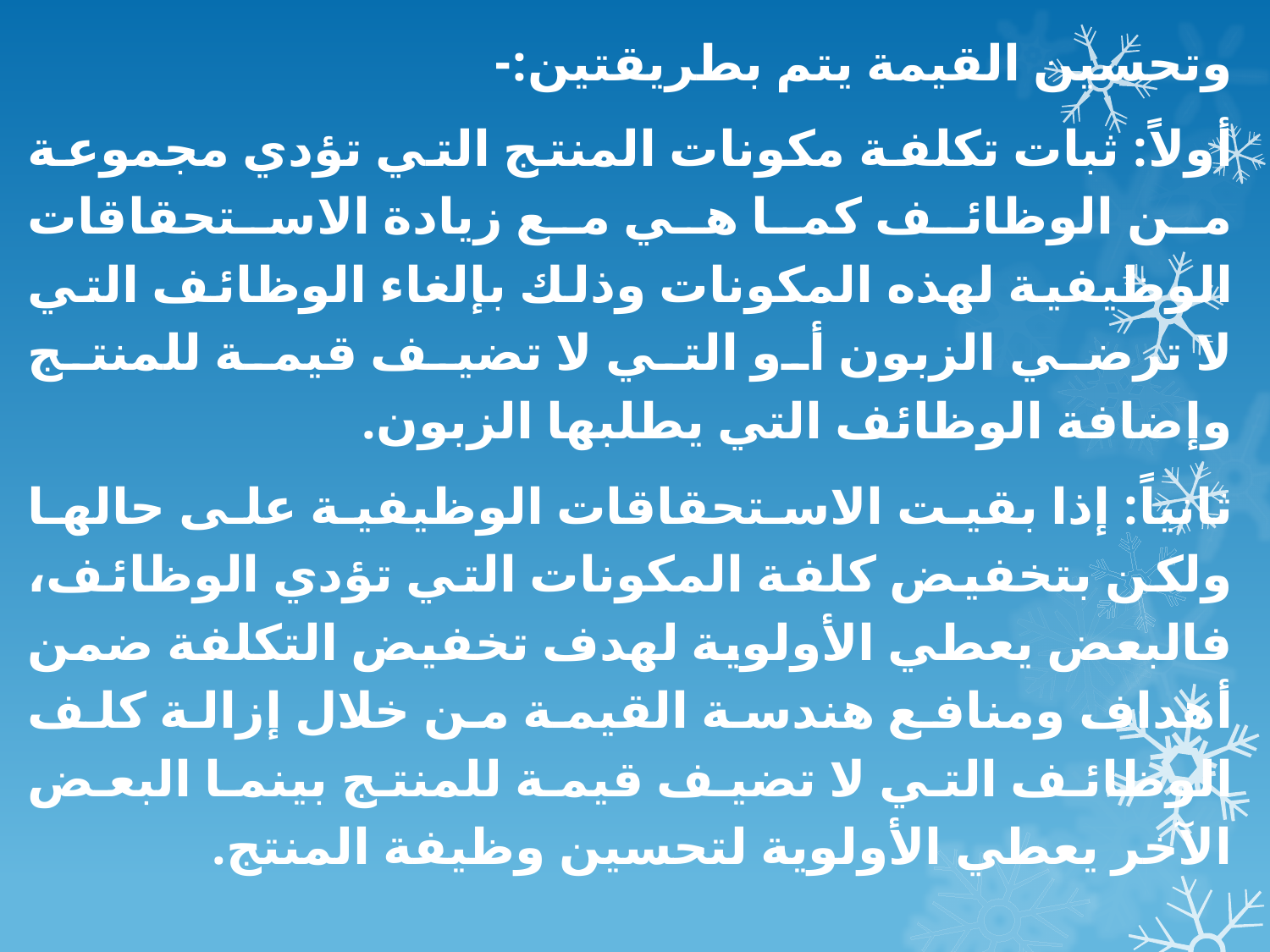

وتحسين القيمة يتم بطريقتين:-
أولاً: ثبات تكلفة مكونات المنتج التي تؤدي مجموعة من الوظائف كما هي مع زيادة الاستحقاقات الوظيفية لهذه المكونات وذلك بإلغاء الوظائف التي لا ترضي الزبون أو التي لا تضيف قيمة للمنتج وإضافة الوظائف التي يطلبها الزبون.
ثانياً: إذا بقيت الاستحقاقات الوظيفية على حالها ولكن بتخفيض كلفة المكونات التي تؤدي الوظائف، فالبعض يعطي الأولوية لهدف تخفيض التكلفة ضمن أهداف ومنافع هندسة القيمة من خلال إزالة كلف الوظائف التي لا تضيف قيمة للمنتج بينما البعض الآخر يعطي الأولوية لتحسين وظيفة المنتج.